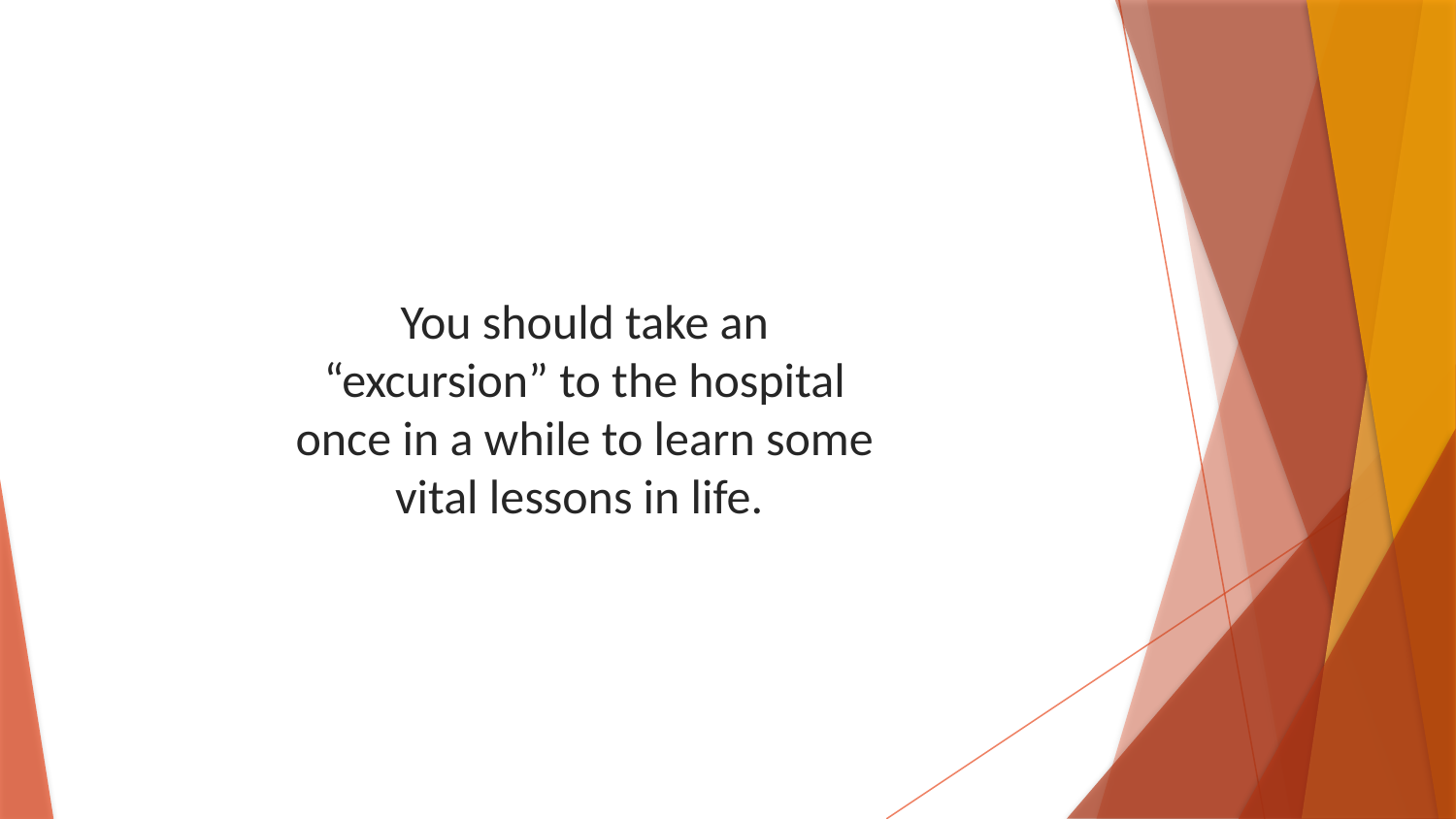

You should take an “excursion” to the hospital once in a while to learn some vital lessons in life.